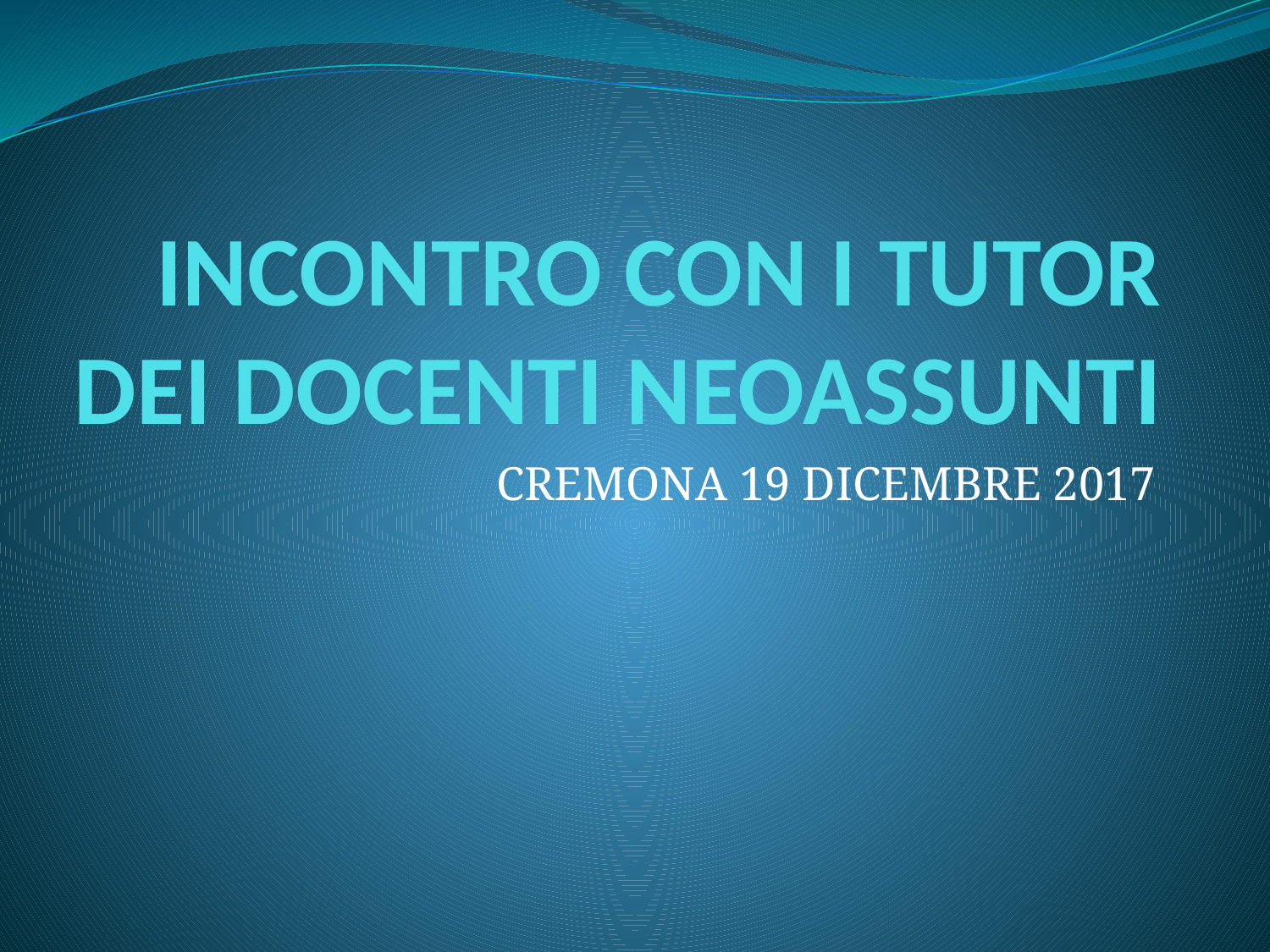

# INCONTRO CON I TUTOR DEI DOCENTI NEOASSUNTI
CREMONA 19 DICEMBRE 2017